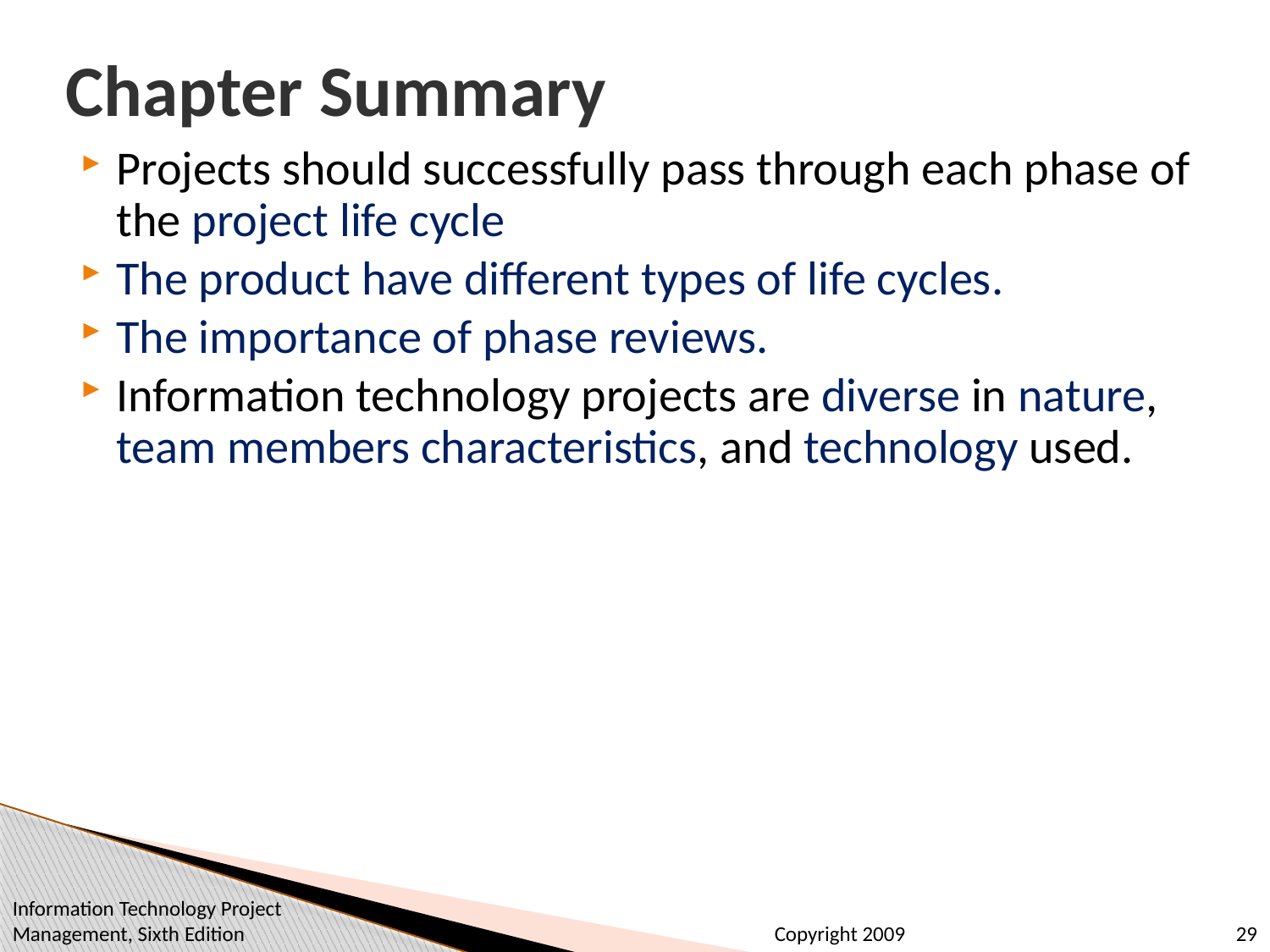

# Chapter Summary
Projects should successfully pass through each phase of the project life cycle
The product have different types of life cycles.
The importance of phase reviews.
Information technology projects are diverse in nature, team members characteristics, and technology used.
Information Technology Project Management, Sixth Edition
29